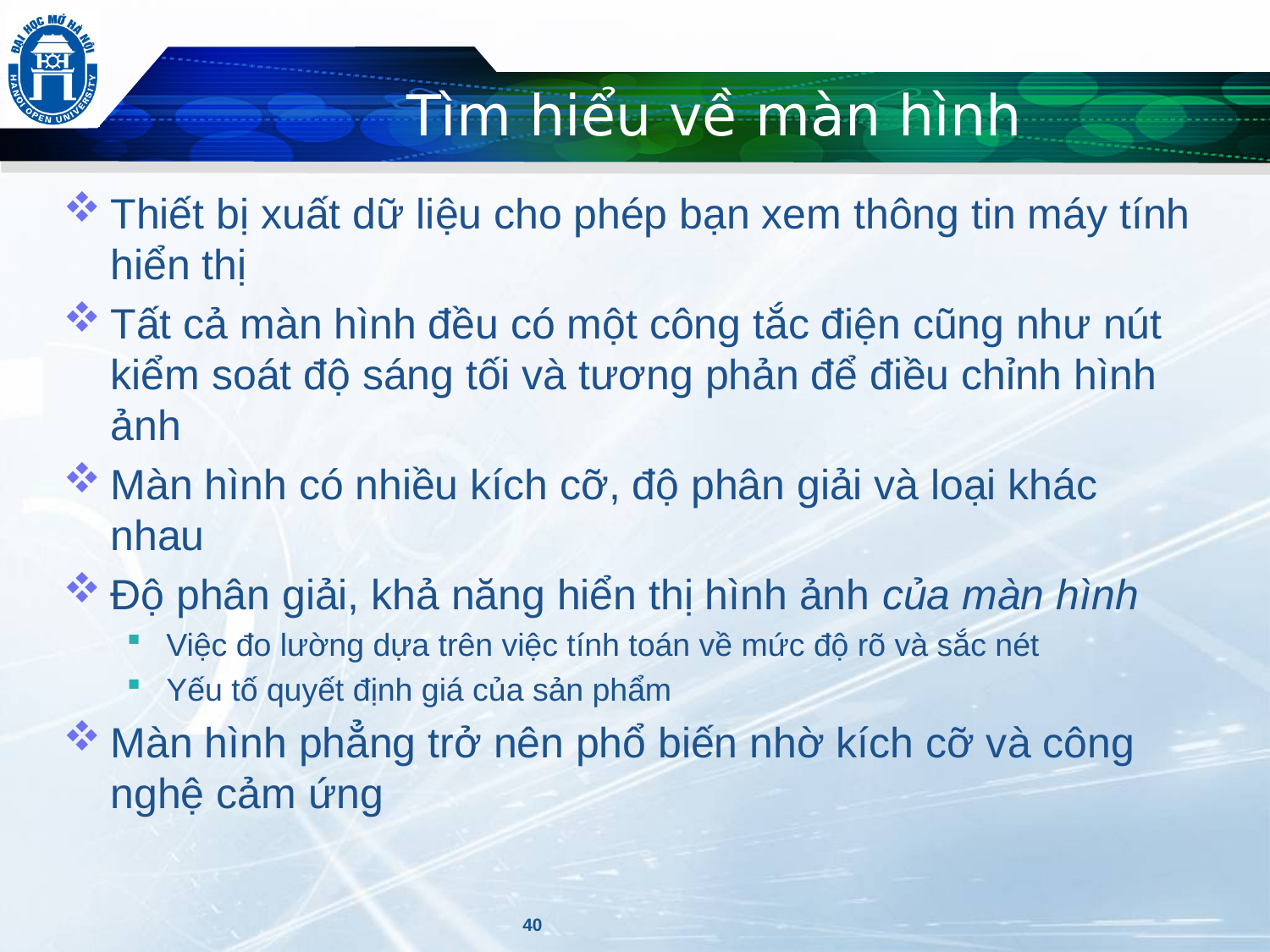

# Tìm hiểu về màn hình
Thiết bị xuất dữ liệu cho phép bạn xem thông tin máy tính hiển thị
Tất cả màn hình đều có một công tắc điện cũng như nút kiểm soát độ sáng tối và tương phản để điều chỉnh hình ảnh
Màn hình có nhiều kích cỡ, độ phân giải và loại khác nhau
Độ phân giải, khả năng hiển thị hình ảnh của màn hình
Việc đo lường dựa trên việc tính toán về mức độ rõ và sắc nét
Yếu tố quyết định giá của sản phẩm
Màn hình phẳng trở nên phổ biến nhờ kích cỡ và công nghệ cảm ứng
40